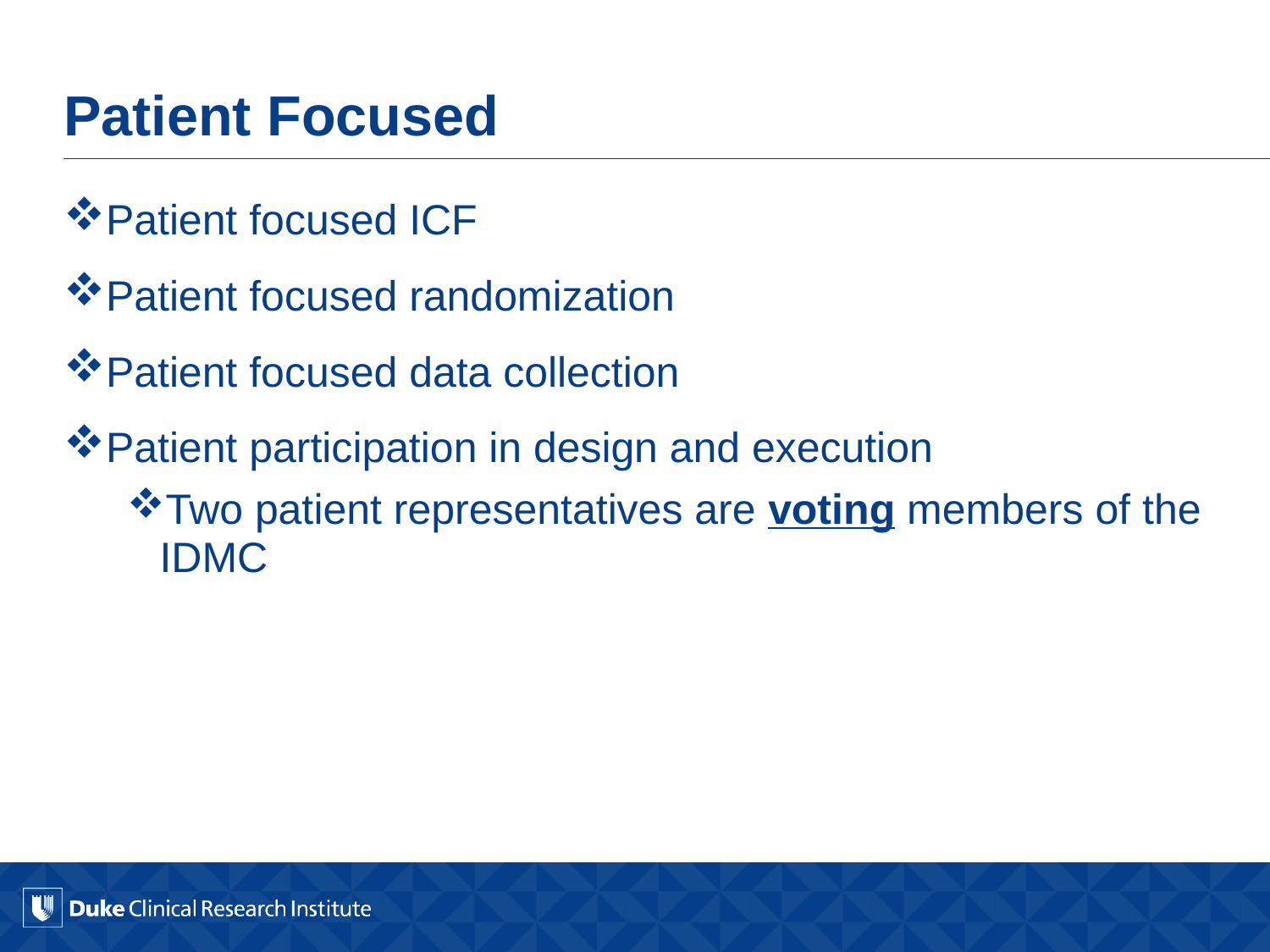

# Patient Focused
Patient focused ICF
Patient focused randomization
Patient focused data collection
Patient participation in design and execution
Two patient representatives are voting members of the IDMC